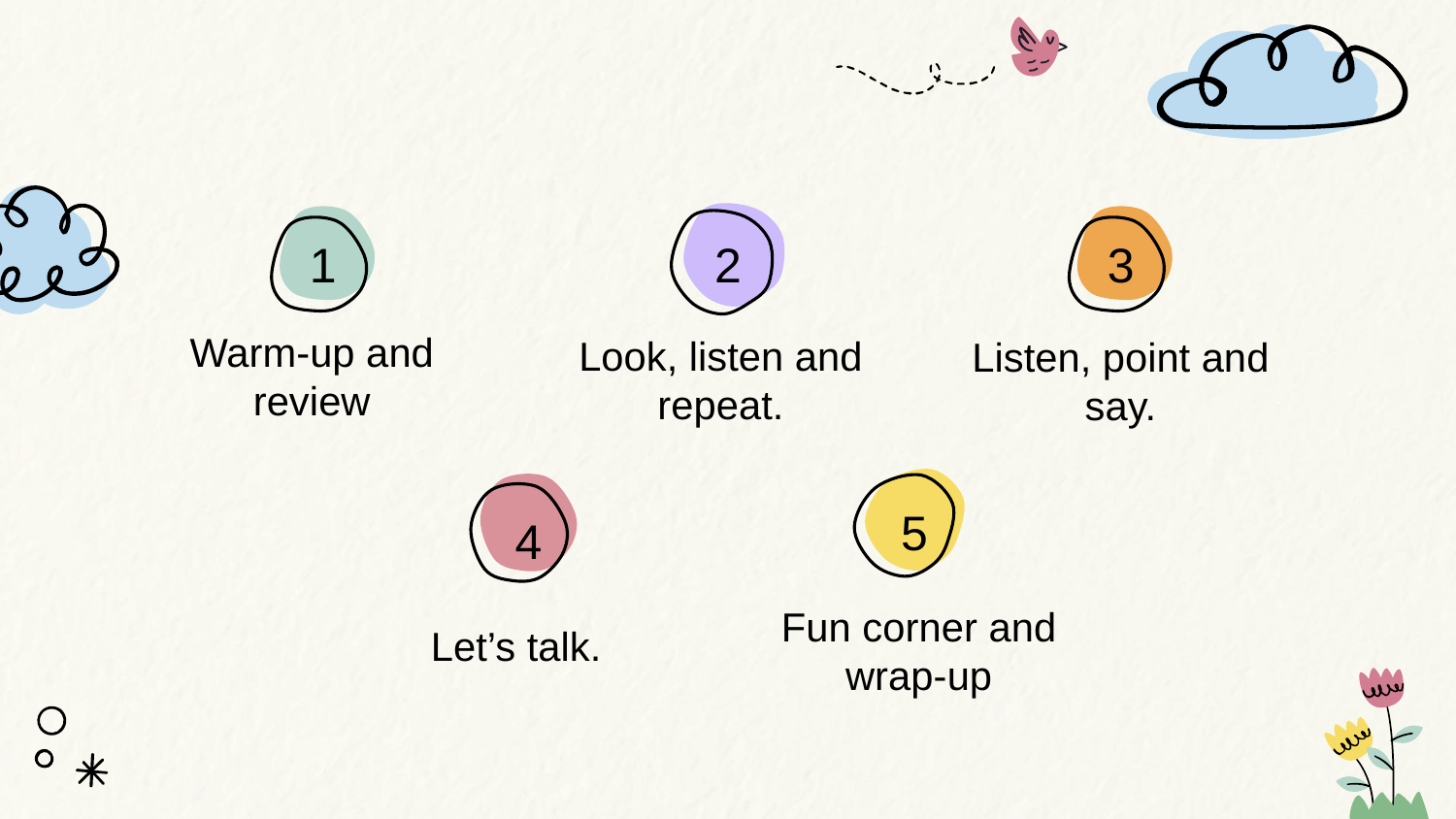

1
2
3
Look, listen and repeat.
Listen, point and say.
Warm-up and review

5
# 4
Fun corner and wrap-up
Let’s talk.